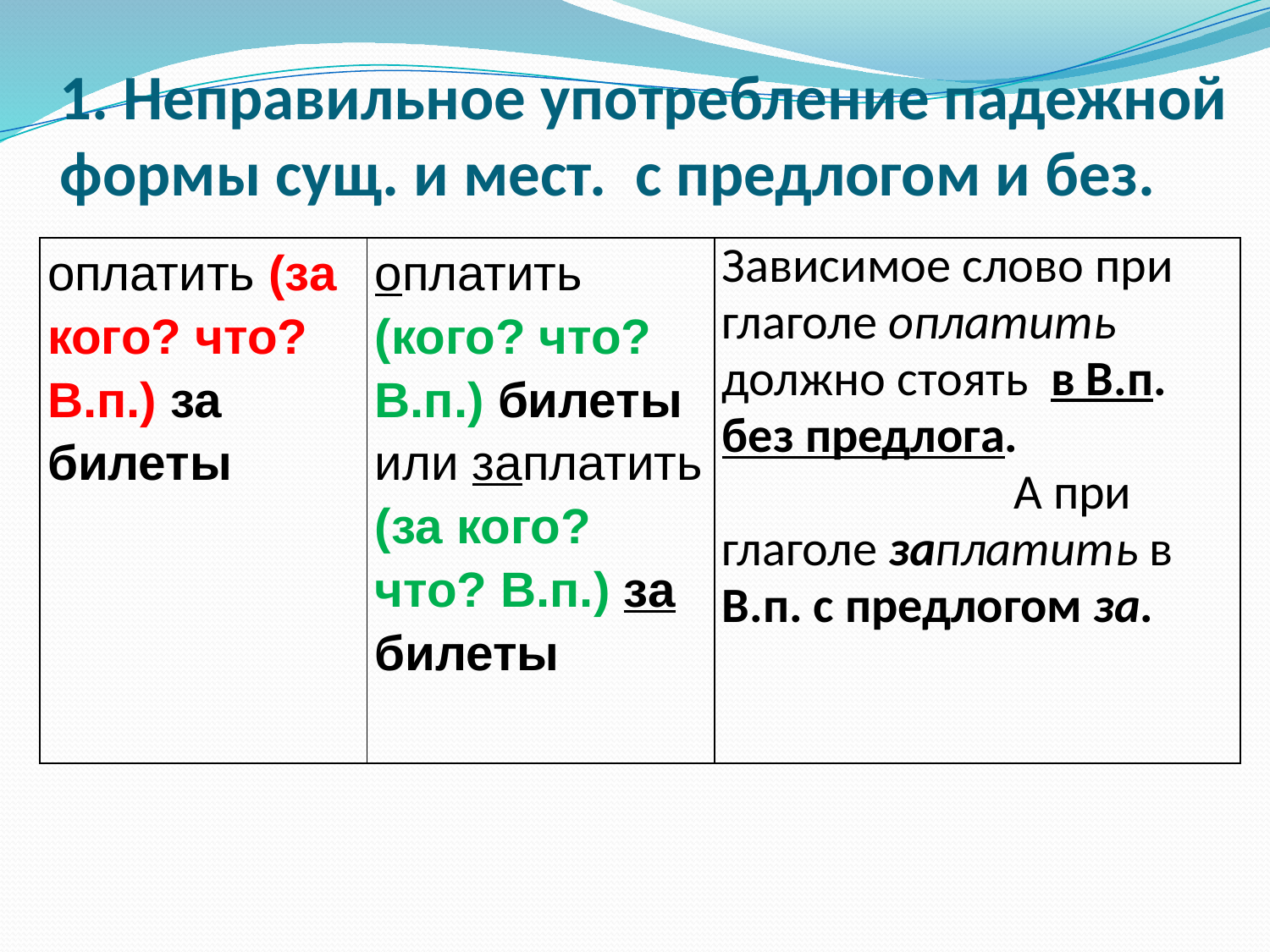

# 1. Неправильное употребление падежной формы сущ. и мест.  с предлогом и без.
| оплатить (за кого? что? В.п.) за билеты | оплатить (кого? что? В.п.) билеты или заплатить (за кого? что? В.п.) за билеты | Зависимое слово при глаголе оплатить должно стоять в В.п. без предлога. А при глаголе заплатить в В.п. с предлогом за. |
| --- | --- | --- |